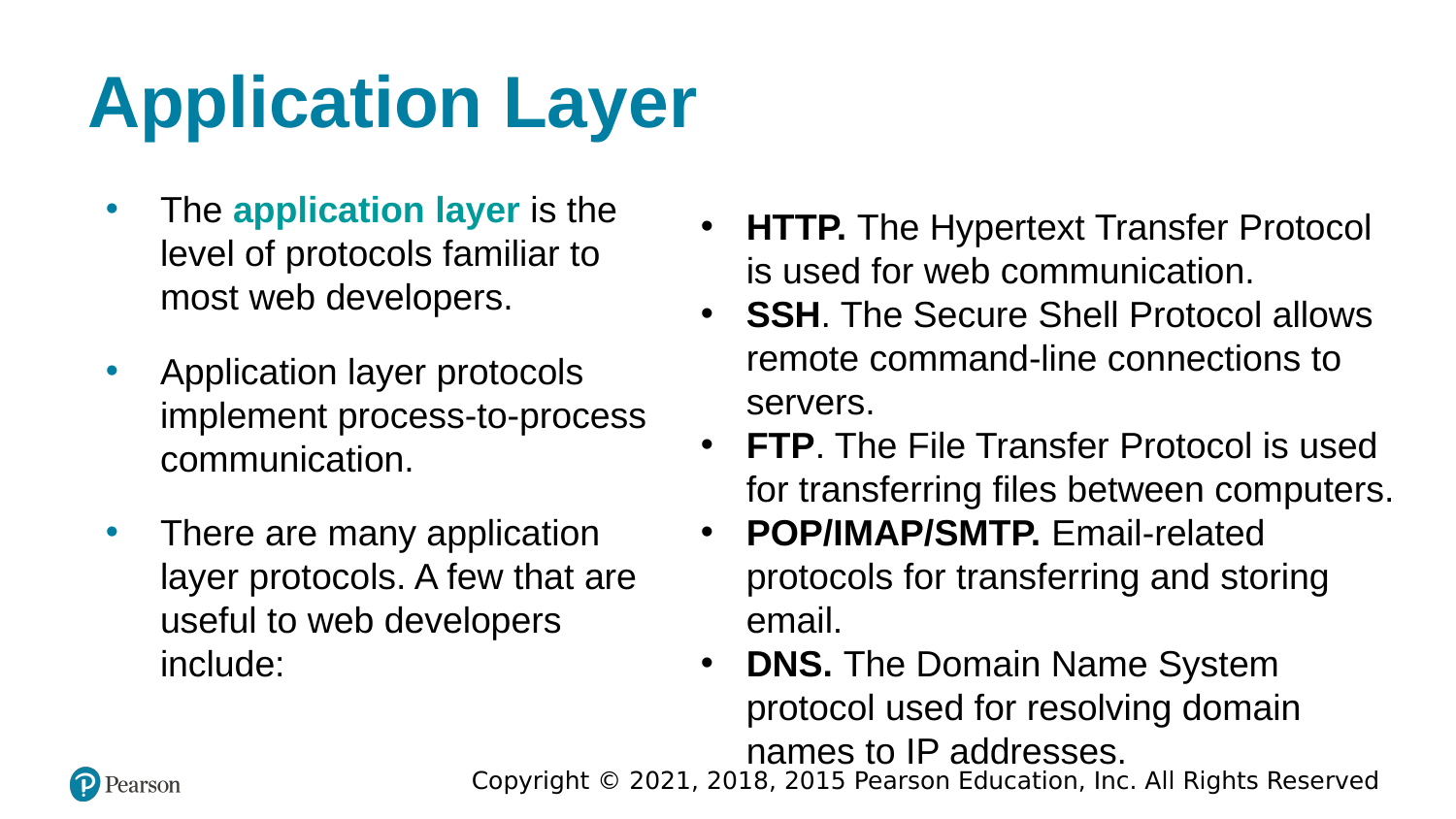

# Application Layer
The application layer is the level of protocols familiar to most web developers.
Application layer protocols implement process-to-process communication.
There are many application layer protocols. A few that are useful to web developers include:
HTTP. The Hypertext Transfer Protocol is used for web communication.
SSH. The Secure Shell Protocol allows remote command-line connections to servers.
FTP. The File Transfer Protocol is used for transferring files between computers.
POP/IMAP/SMTP. Email-related protocols for transferring and storing email.
DNS. The Domain Name System protocol used for resolving domain names to IP addresses.